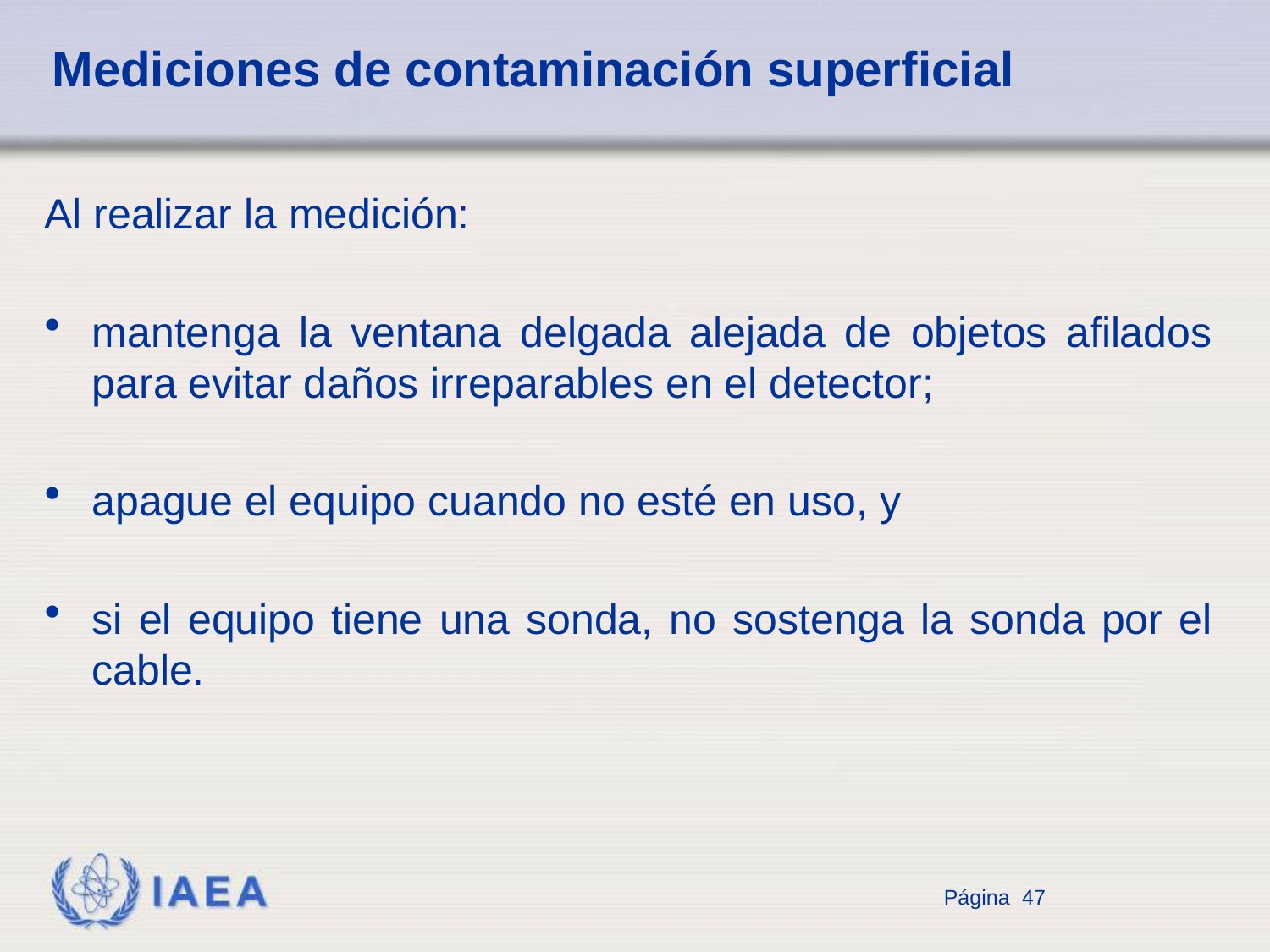

# Mediciones de contaminación superficial
Al realizar la medición:

mantenga la ventana delgada alejada de objetos afilados para evitar daños irreparables en el detector;

apague el equipo cuando no esté en uso, y

si el equipo tiene una sonda, no sostenga la sonda por el cable.